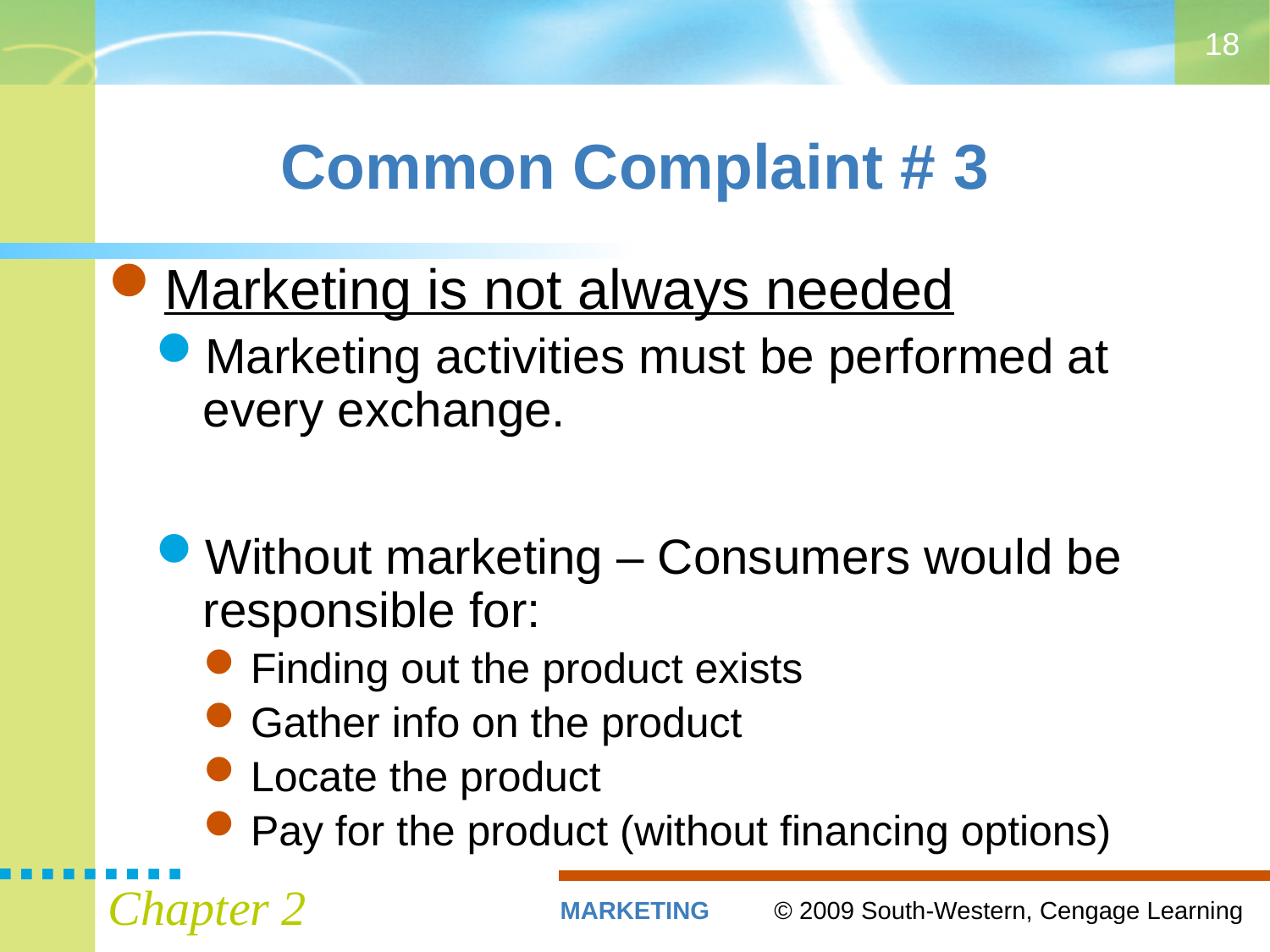

18
# Common Complaint # 3
Marketing is not always needed
Marketing activities must be performed at every exchange.

Without marketing – Consumers would be responsible for:
Finding out the product exists
Gather info on the product
Locate the product
Pay for the product (without financing options)
Chapter 2